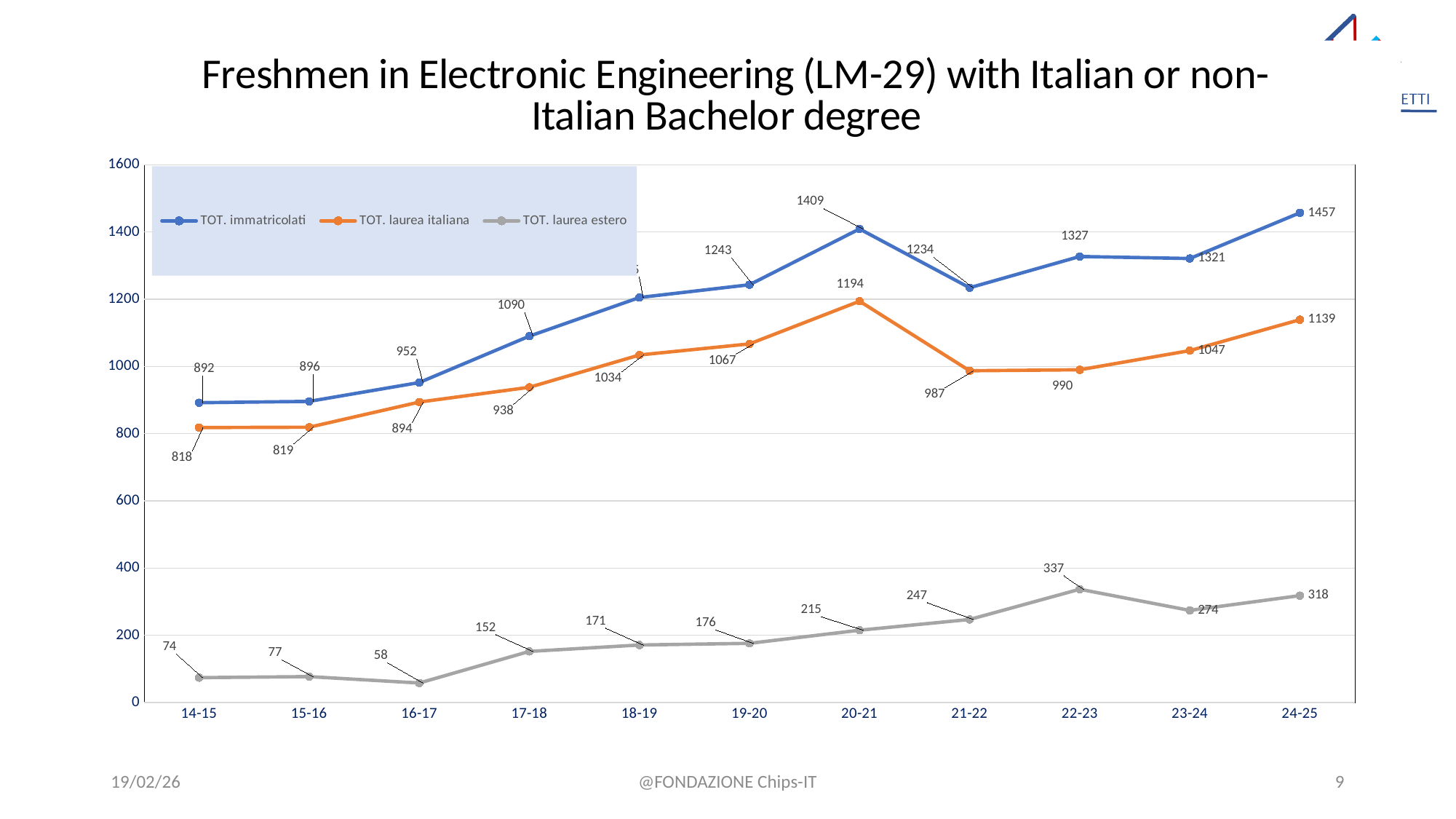

### Chart: Freshmen in Electronic Engineering (LM-29) with Italian or non-Italian Bachelor degree

| Category | TOT. immatricolati | TOT. laurea italiana | TOT. laurea estero |
|---|---|---|---|
| 14-15 | 892.0 | 818.0 | 74.0 |
| 15-16 | 896.0 | 819.0 | 77.0 |
| 16-17 | 952.0 | 894.0 | 58.0 |
| 17-18 | 1090.0 | 938.0 | 152.0 |
| 18-19 | 1205.0 | 1034.0 | 171.0 |
| 19-20 | 1243.0 | 1067.0 | 176.0 |
| 20-21 | 1409.0 | 1194.0 | 215.0 |
| 21-22 | 1234.0 | 987.0 | 247.0 |
| 22-23 | 1327.0 | 990.0 | 337.0 |
| 23-24 | 1321.0 | 1047.0 | 274.0 |
| 24-25 | 1457.0 | 1139.0 | 318.0 |
#
19/02/26
@FONDAZIONE Chips-IT
9